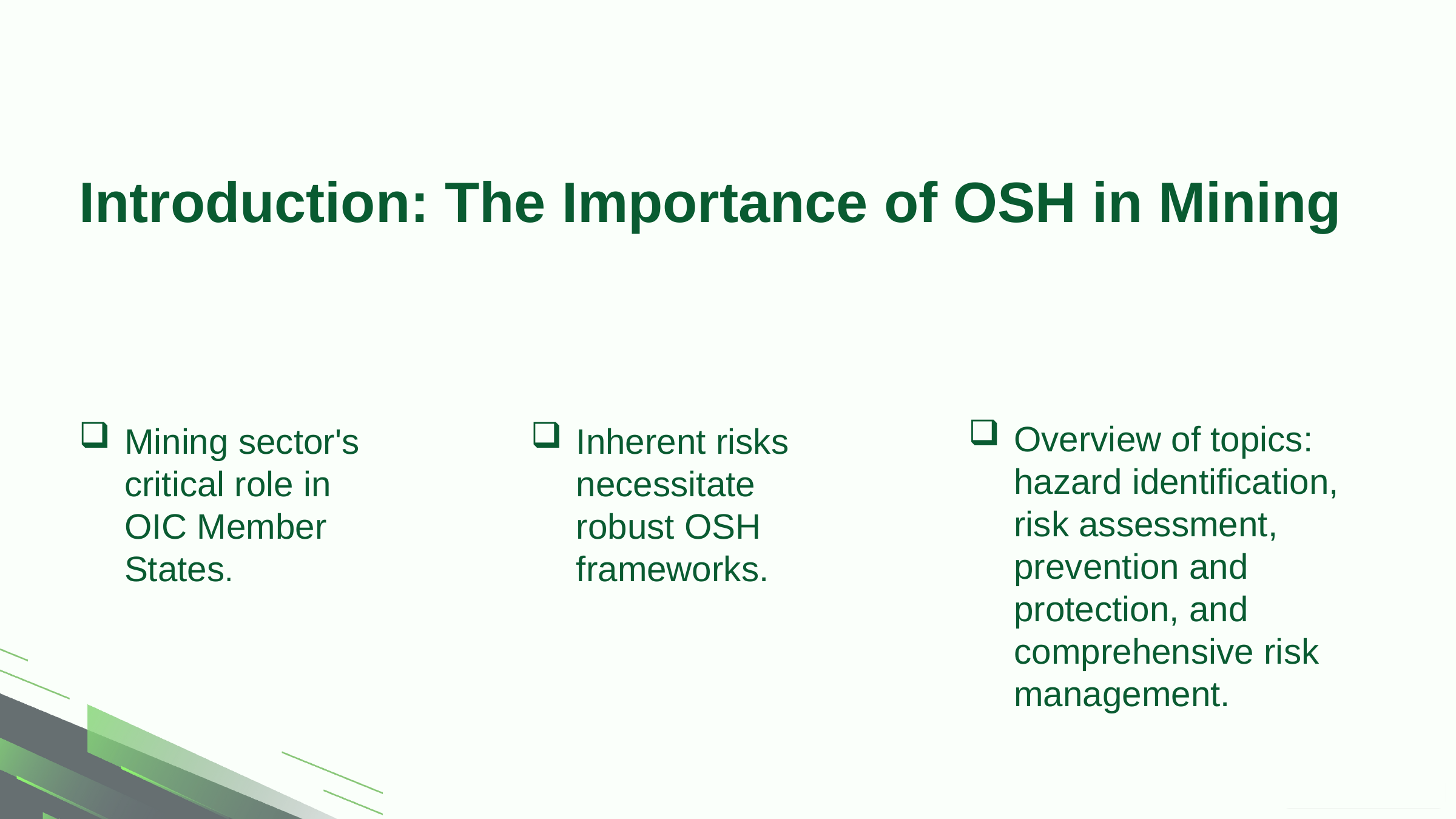

Introduction: The Importance of OSH in Mining
Overview of topics: hazard identification, risk assessment, prevention and protection, and comprehensive risk management.
Mining sector's critical role in OIC Member States.
Inherent risks necessitate robust OSH frameworks.